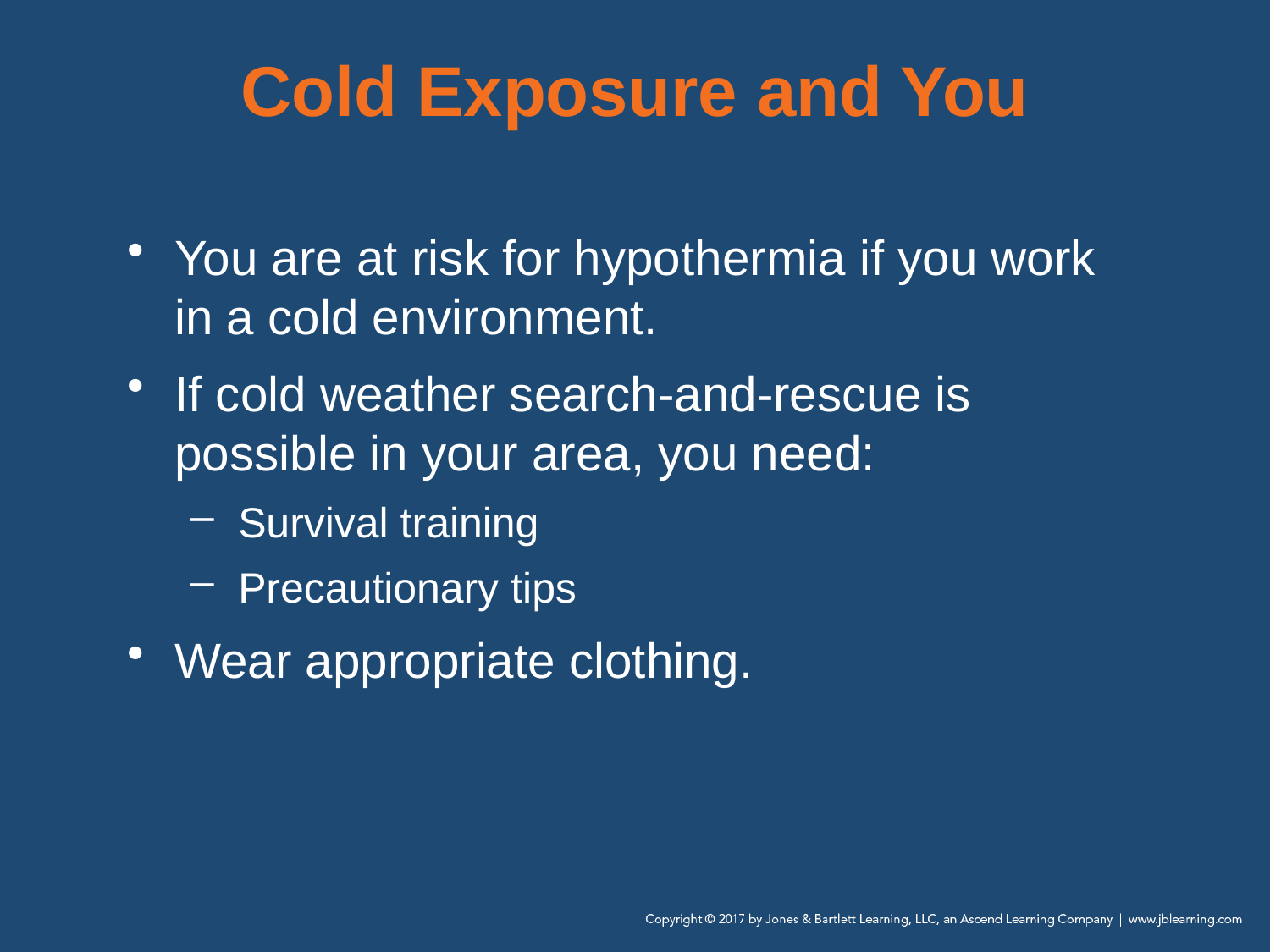

# Cold Exposure and You
You are at risk for hypothermia if you work in a cold environment.
If cold weather search-and-rescue is possible in your area, you need:
Survival training
Precautionary tips
Wear appropriate clothing.